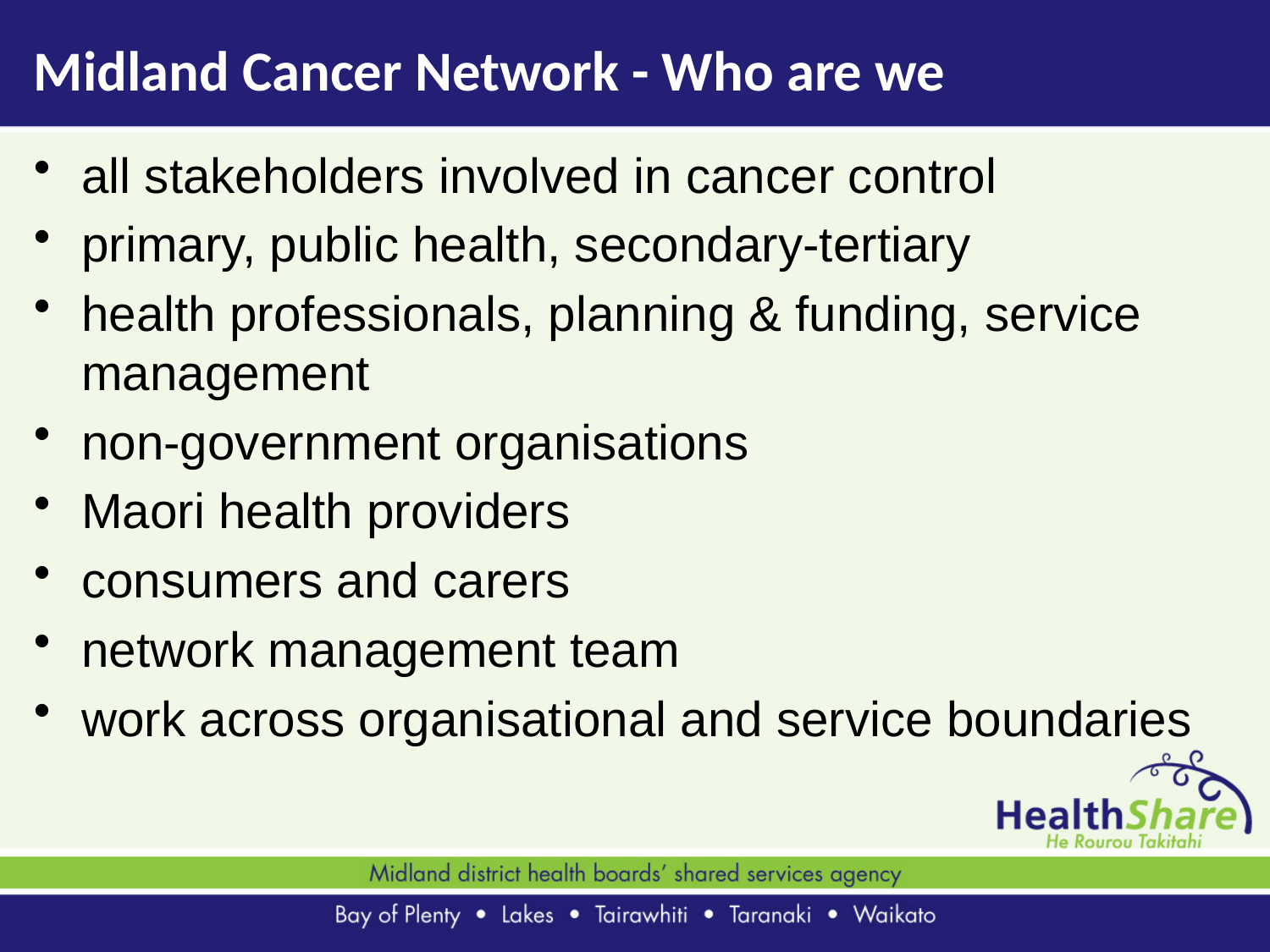

# Midland Cancer Network - Who are we
all stakeholders involved in cancer control
primary, public health, secondary-tertiary
health professionals, planning & funding, service management
non-government organisations
Maori health providers
consumers and carers
network management team
work across organisational and service boundaries